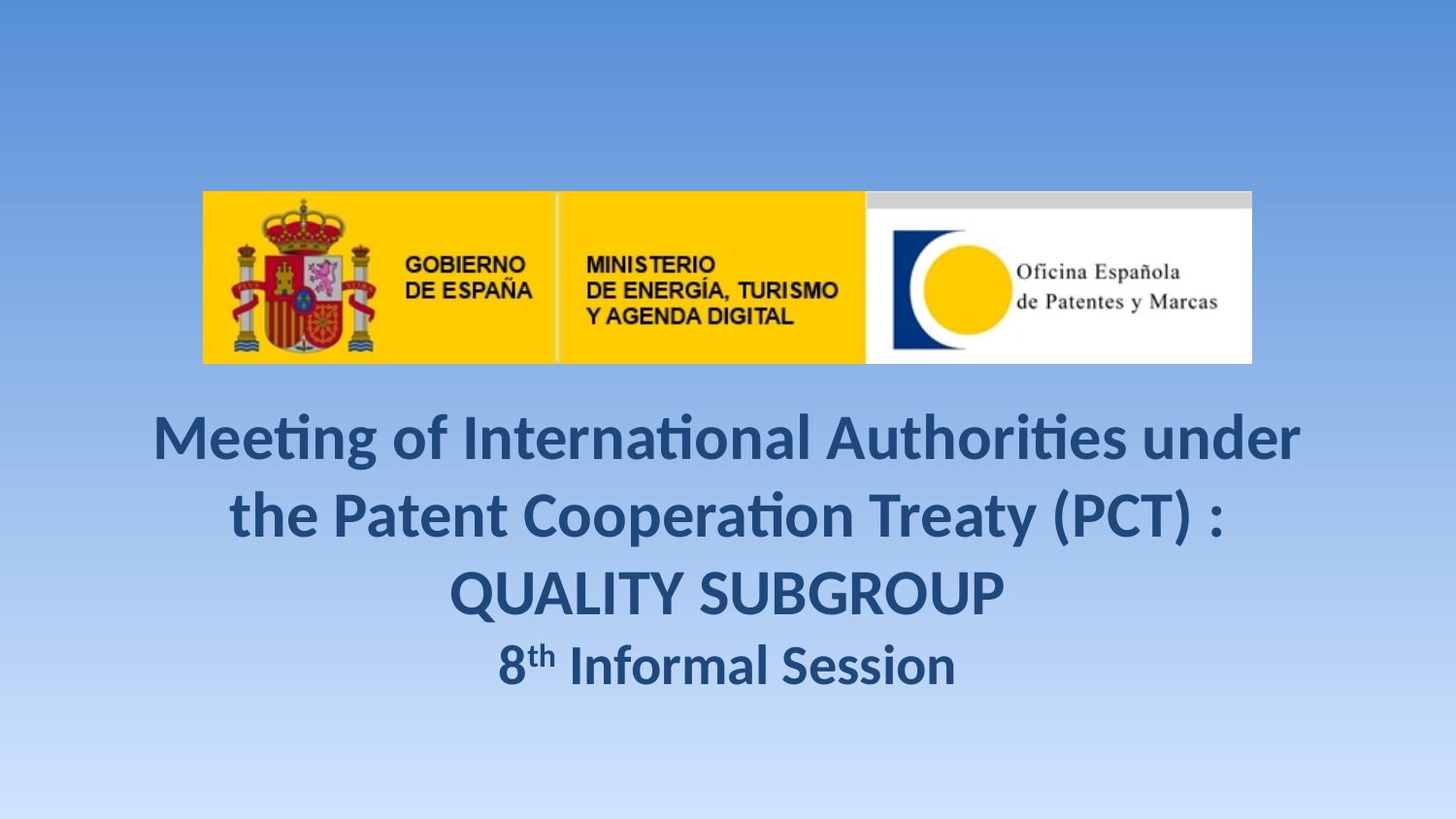

# Meeting of International Authorities under the Patent Cooperation Treaty (PCT) : QUALITY SUBGROUP 8th Informal Session